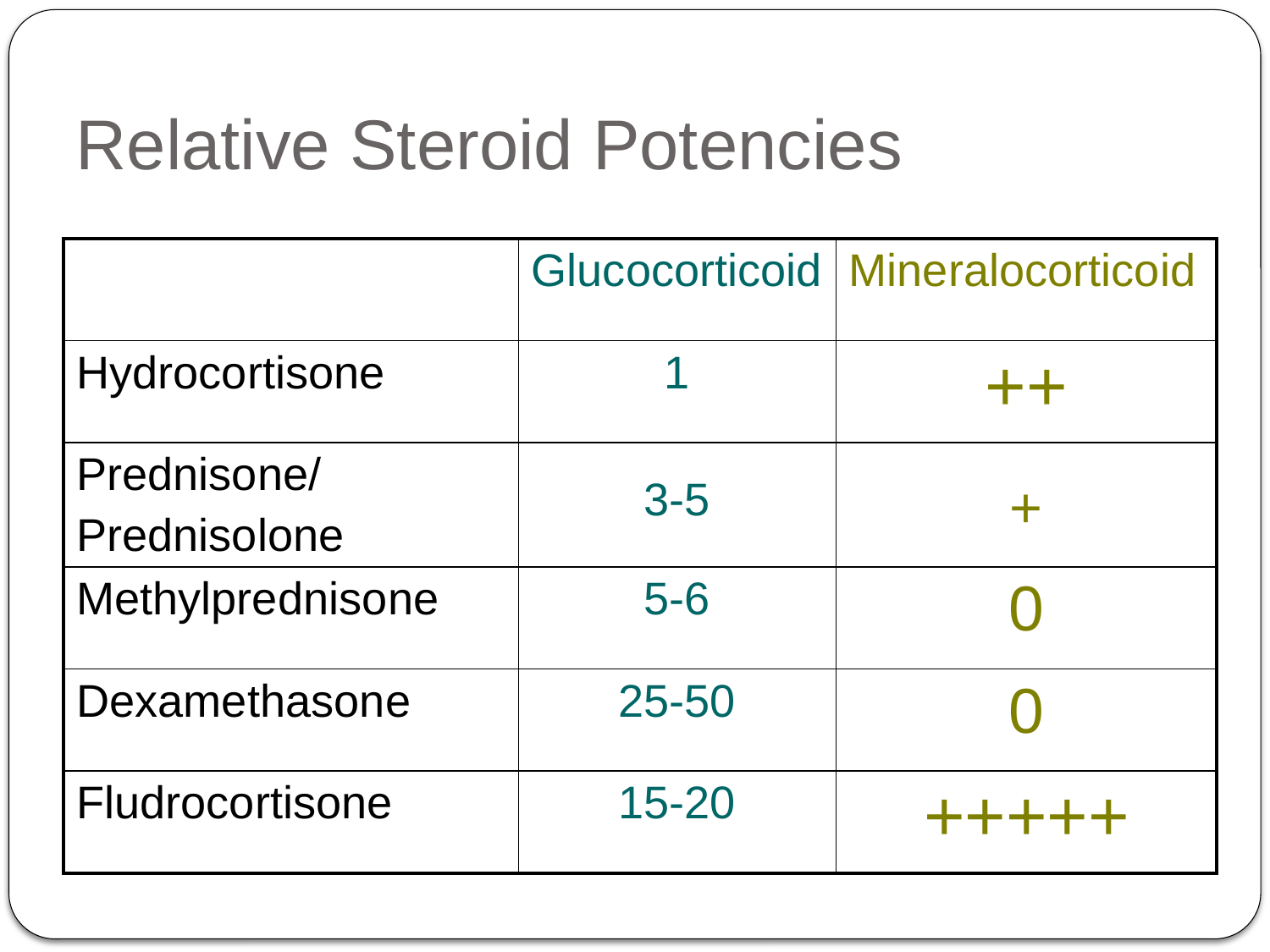

# Relative Steroid Potencies
|  | Glucocorticoid | Mineralocorticoid |
| --- | --- | --- |
| Hydrocortisone | 1 | ++ |
| Prednisone/ Prednisolone | 3-5 | + |
| Methylprednisone | 5-6 | 0 |
| Dexamethasone | 25-50 | 0 |
| Fludrocortisone | 15-20 | +++++ |